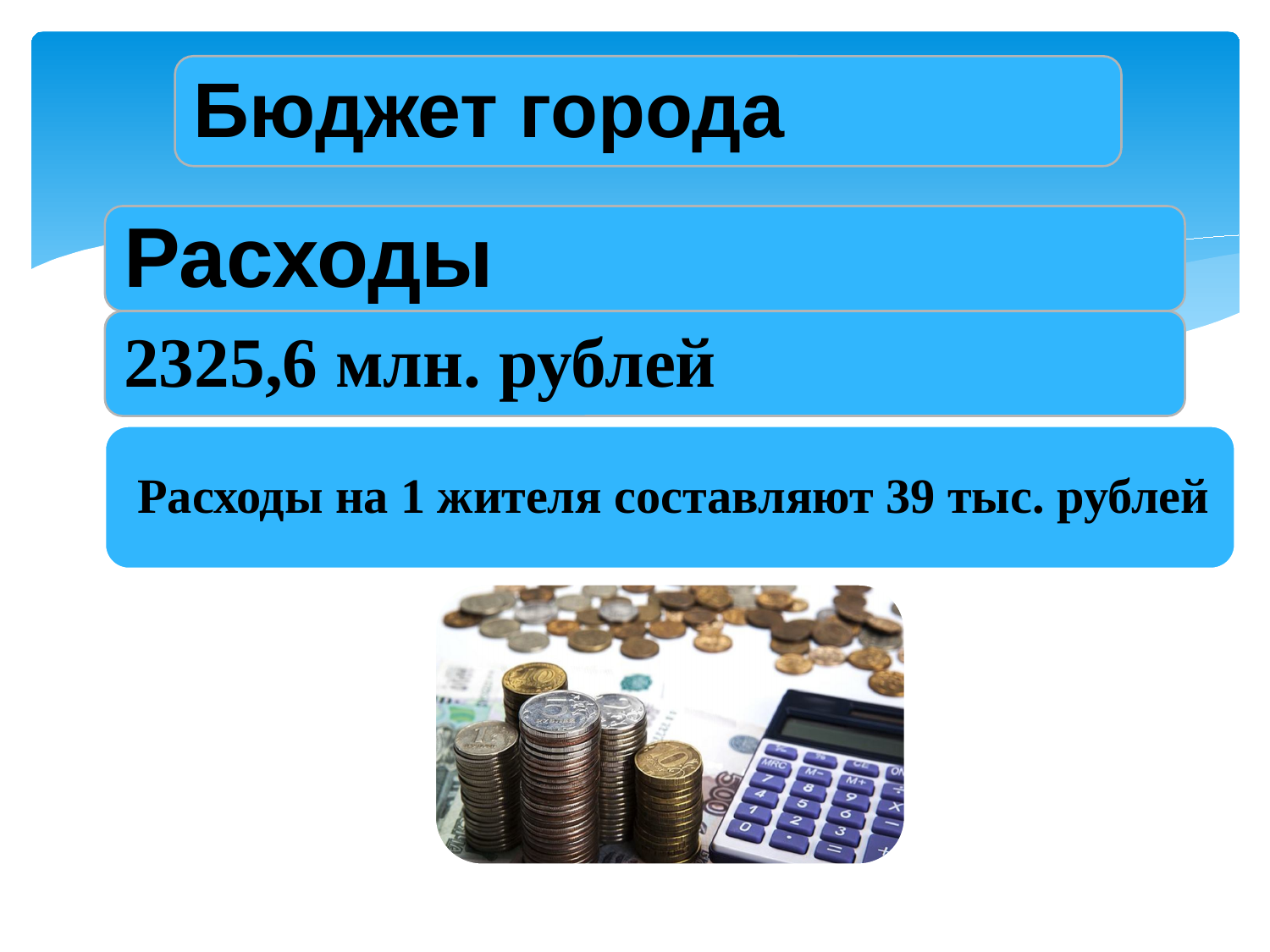

Бюджет города
Расходы
2325,6 млн. рублей
Расходы на 1 жителя составляют 39 тыс. рублей